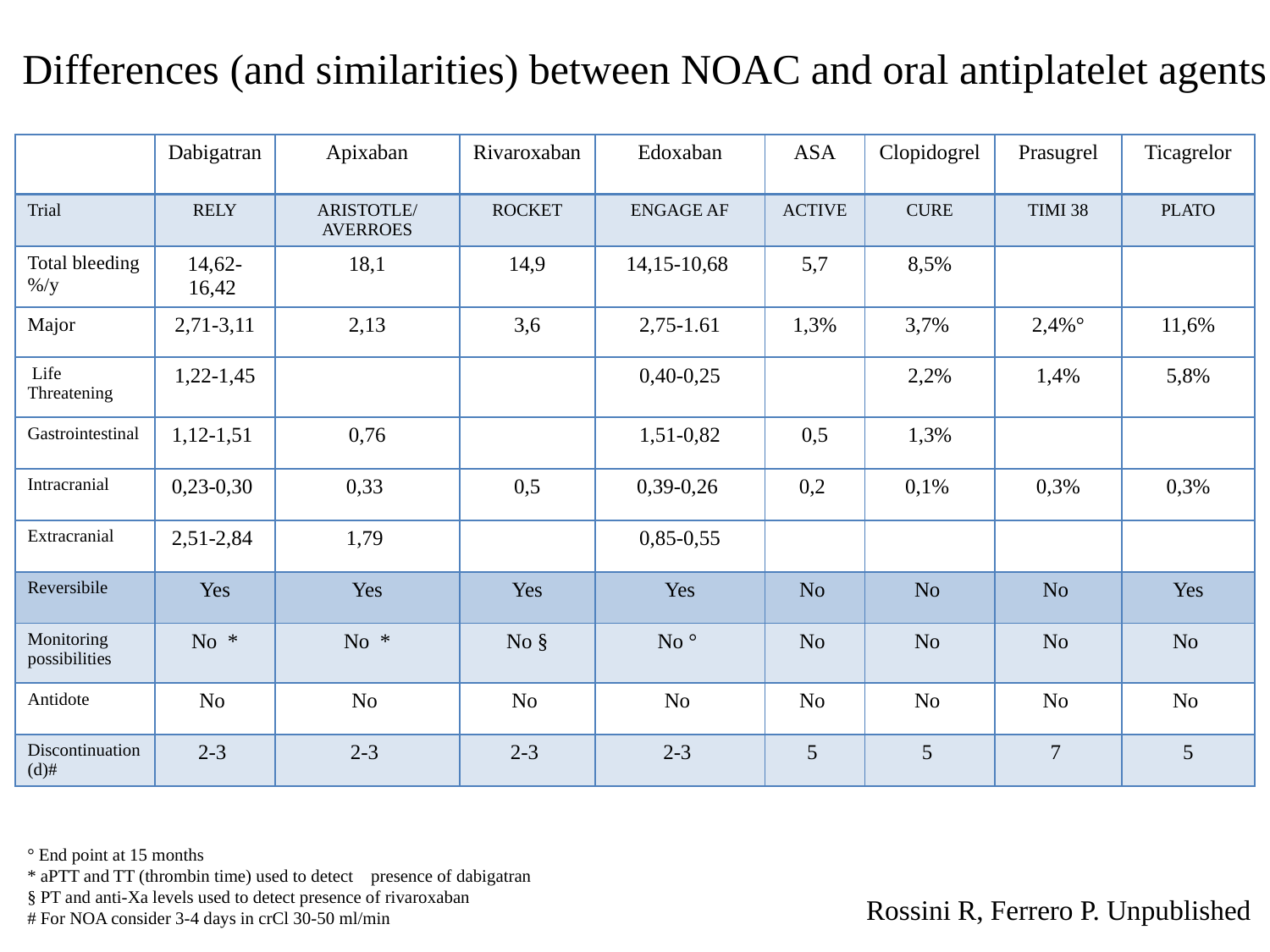

Differences (and similarities) between NOAC and oral antiplatelet agents
|  | Dabigatran | Apixaban | Rivaroxaban | Edoxaban | ASA | Clopidogrel | Prasugrel | Ticagrelor |
| --- | --- | --- | --- | --- | --- | --- | --- | --- |
| Trial | RELY | ARISTOTLE/ AVERROES | ROCKET | ENGAGE AF | ACTIVE | CURE | TIMI 38 | PLATO |
| Total bleeding %/y | 14,62-16,42 | 18,1 | 14,9 | 14,15-10,68 | 5,7 | 8,5% |  |  |
| Major | 2,71-3,11 | 2,13 | 3,6 | 2,75-1.61 | 1,3% | 3,7% | 2,4%° | 11,6% |
| Life Threatening | 1,22-1,45 |  |  | 0,40-0,25 |  | 2,2% | 1,4% | 5,8% |
| Gastrointestinal | 1,12-1,51 | 0,76 |  | 1,51-0,82 | 0,5 | 1,3% |  |  |
| Intracranial | 0,23-0,30 | 0,33 | 0,5 | 0,39-0,26 | 0,2 | 0,1% | 0,3% | 0,3% |
| Extracranial | 2,51-2,84 | 1,79 |  | 0,85-0,55 |  |  |  |  |
| Reversibile | Yes | Yes | Yes | Yes | No | No | No | Yes |
| Monitoring possibilities | No \* | No \* | No § | No ° | No | No | No | No |
| Antidote | No | No | No | No | No | No | No | No |
| Discontinuation (d)# | 2-3 | 2-3 | 2-3 | 2-3 | 5 | 5 | 7 | 5 |
° End point at 15 months
* aPTT and TT (thrombin time) used to detect    presence of dabigatran
§ PT and anti-Xa levels used to detect presence of rivaroxaban
# For NOA consider 3-4 days in crCl 30-50 ml/min
Rossini R, Ferrero P. Unpublished